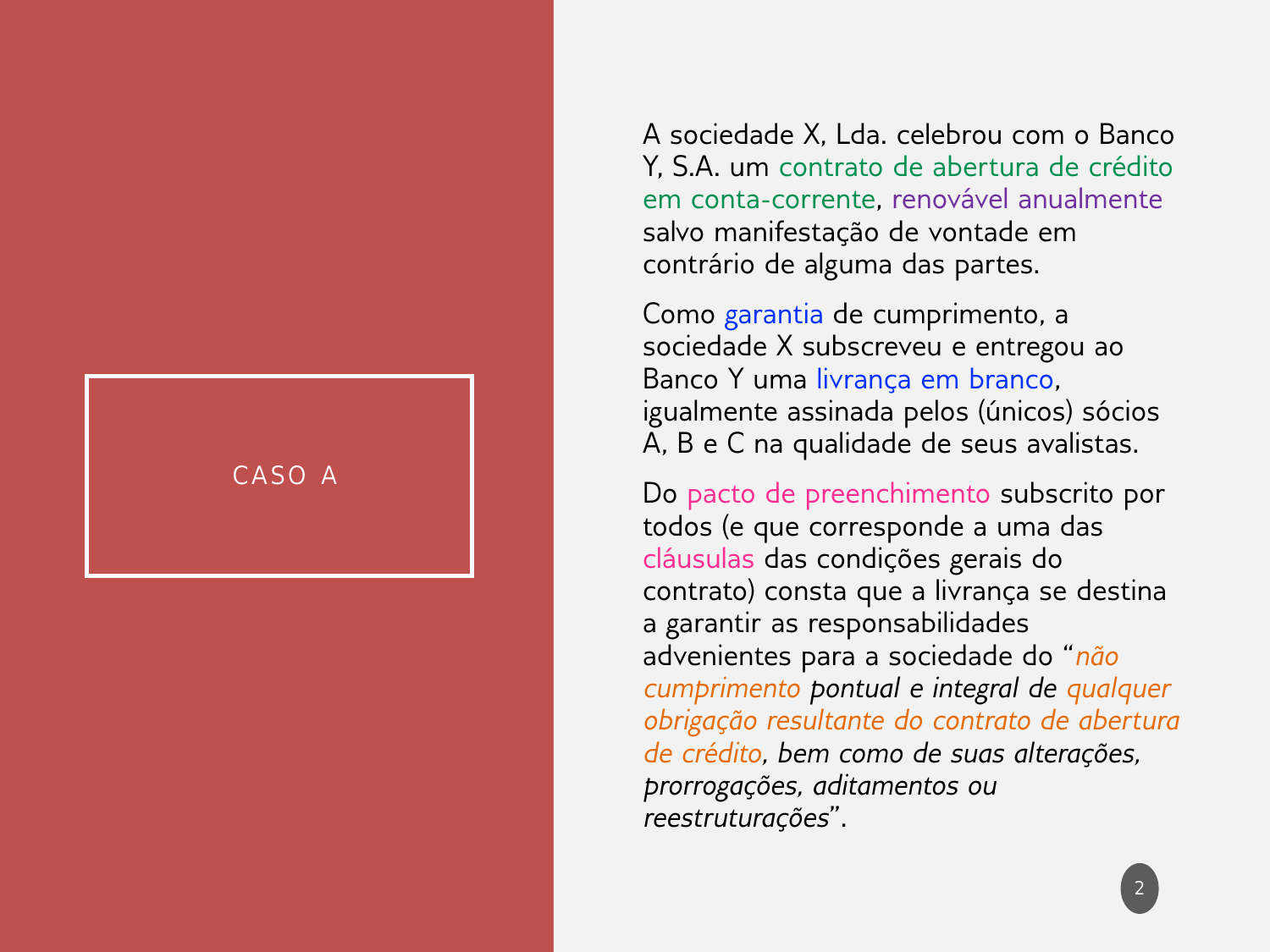

A sociedade X, Lda. celebrou com o Banco Y, S.A. um contrato de abertura de crédito em conta-corrente, renovável anualmente salvo manifestação de vontade em contrário de alguma das partes.
Como garantia de cumprimento, a sociedade X subscreveu e entregou ao Banco Y uma livrança em branco, igualmente assinada pelos (únicos) sócios A, B e C na qualidade de seus avalistas.
Do pacto de preenchimento subscrito por todos (e que corresponde a uma das cláusulas das condições gerais do contrato) consta que a livrança se destina a garantir as responsabilidades advenientes para a sociedade do “não cumprimento pontual e integral de qualquer obrigação resultante do contrato de abertura de crédito, bem como de suas alterações, prorrogações, aditamentos ou reestruturações”.
# Caso A
2